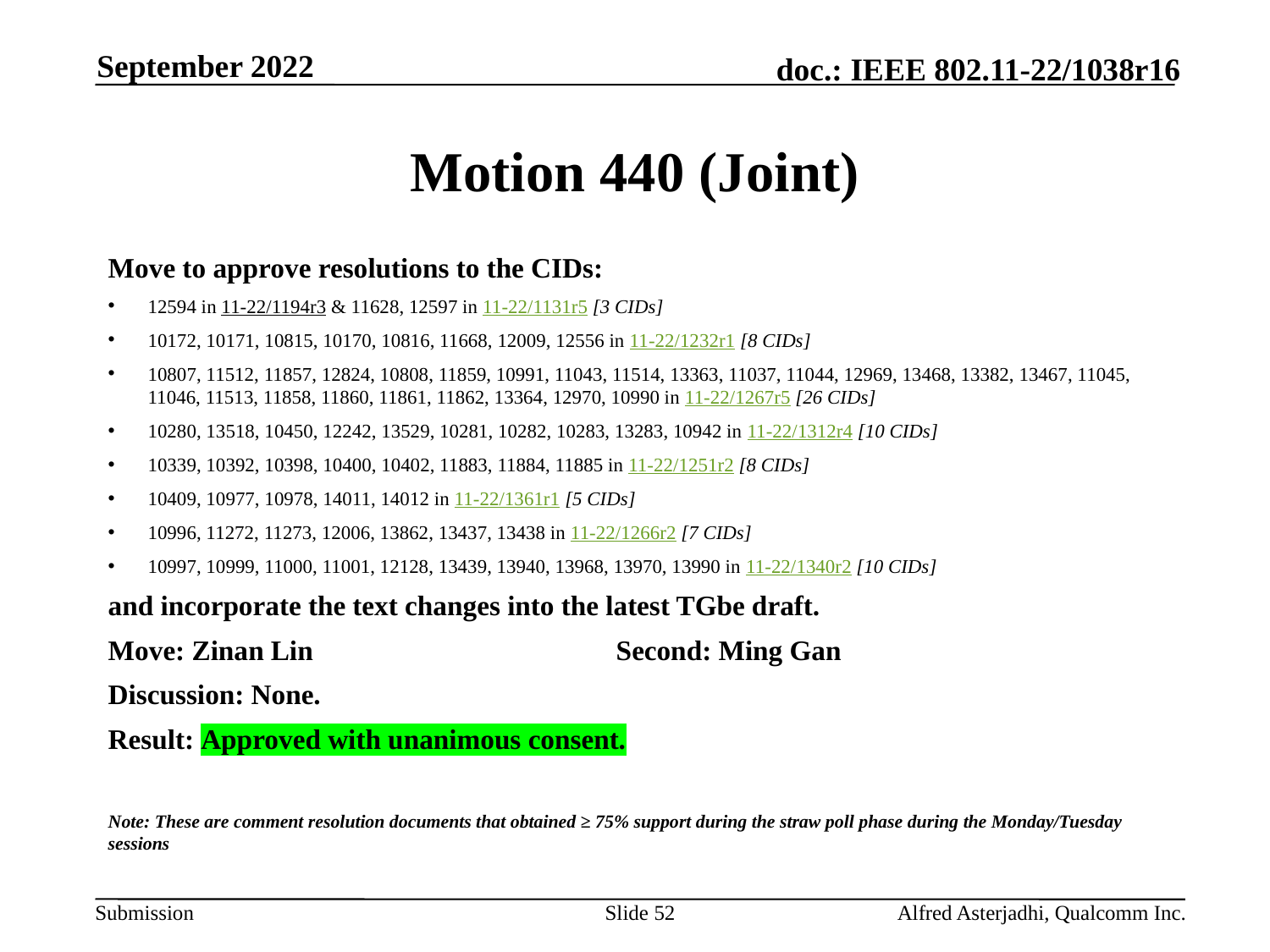

September 2022
# Motion 440 (Joint)
Move to approve resolutions to the CIDs:
12594 in 11-22/1194r3 & 11628, 12597 in 11-22/1131r5 [3 CIDs]
10172, 10171, 10815, 10170, 10816, 11668, 12009, 12556 in 11-22/1232r1 [8 CIDs]
10807, 11512, 11857, 12824, 10808, 11859, 10991, 11043, 11514, 13363, 11037, 11044, 12969, 13468, 13382, 13467, 11045, 11046, 11513, 11858, 11860, 11861, 11862, 13364, 12970, 10990 in 11-22/1267r5 [26 CIDs]
10280, 13518, 10450, 12242, 13529, 10281, 10282, 10283, 13283, 10942 in 11-22/1312r4 [10 CIDs]
10339, 10392, 10398, 10400, 10402, 11883, 11884, 11885 in 11-22/1251r2 [8 CIDs]
10409, 10977, 10978, 14011, 14012 in 11-22/1361r1 [5 CIDs]
10996, 11272, 11273, 12006, 13862, 13437, 13438 in 11-22/1266r2 [7 CIDs]
10997, 10999, 11000, 11001, 12128, 13439, 13940, 13968, 13970, 13990 in 11-22/1340r2 [10 CIDs]
and incorporate the text changes into the latest TGbe draft.
Move: Zinan Lin			Second: Ming Gan
Discussion: None.
Result: Approved with unanimous consent.

Note: These are comment resolution documents that obtained ≥ 75% support during the straw poll phase during the Monday/Tuesday sessions

Slide 52
Alfred Asterjadhi, Qualcomm Inc.